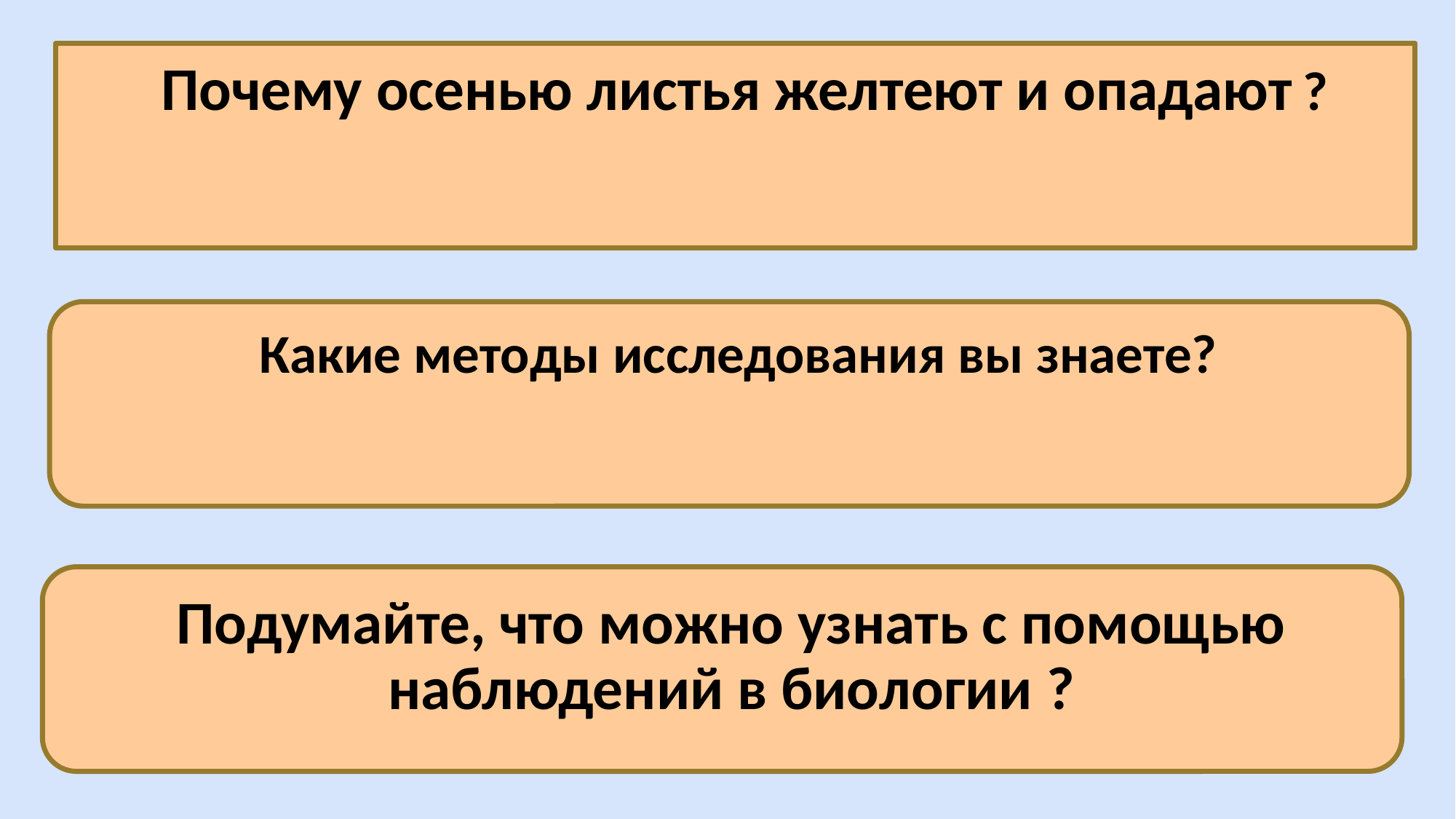

Почему осенью листья желтеют и опадают ?
Какие методы исследования вы знаете?
Подумайте, что можно узнать с помощью наблюдений в биологии ?